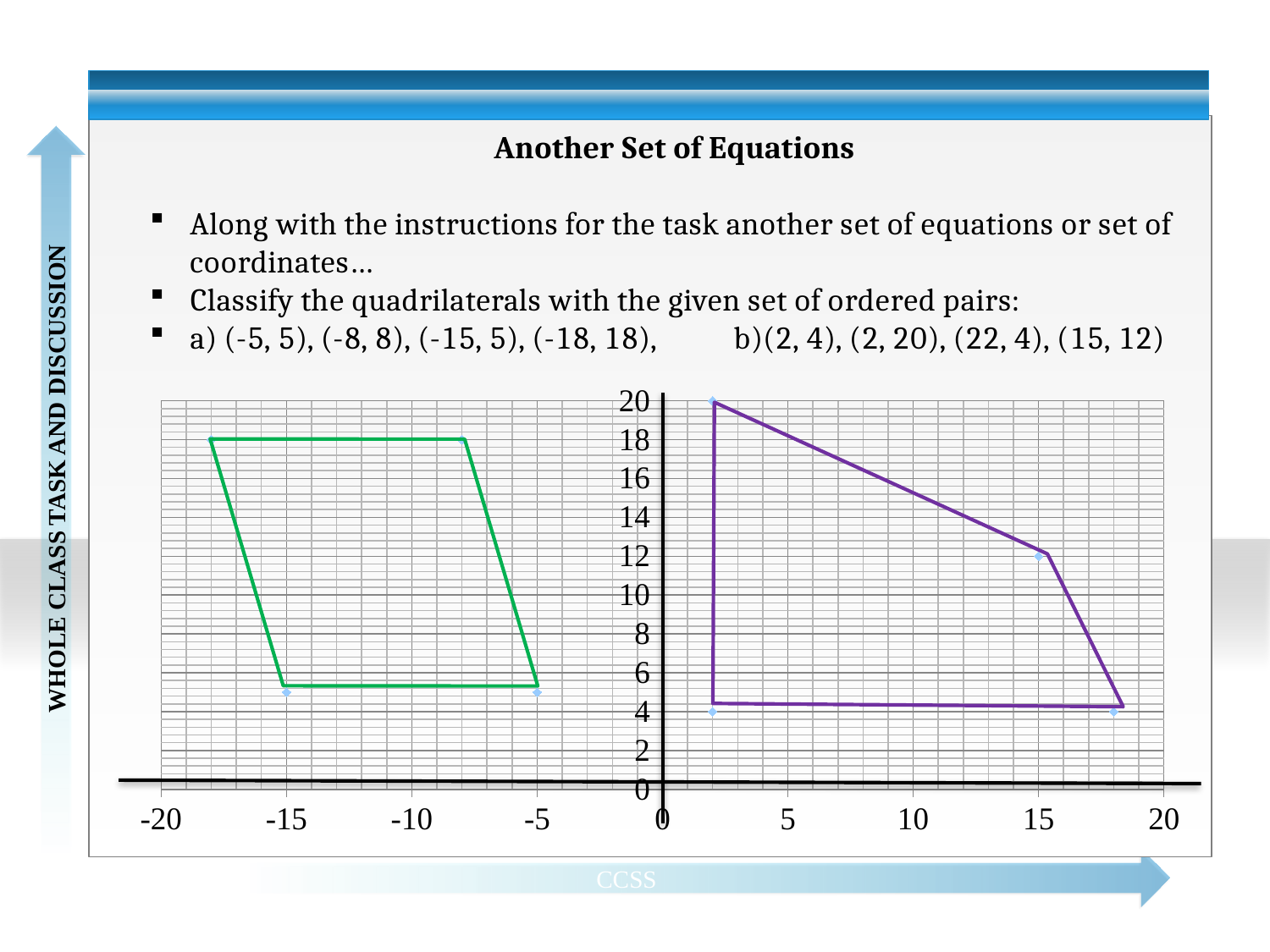

Another Set of Equations

Along with the instructions for the task another set of equations or set of coordinates…
Classify the quadrilaterals with the given set of ordered pairs:
a) (-5, 5), (-8, 8), (-15, 5), (-18, 18),           b)(2, 4), (2, 20), (22, 4), (15, 12)

### Chart

| Category | Y-Values |
|---|---|
WHOLE CLASS TASK AND DISCUSSION

CCSS